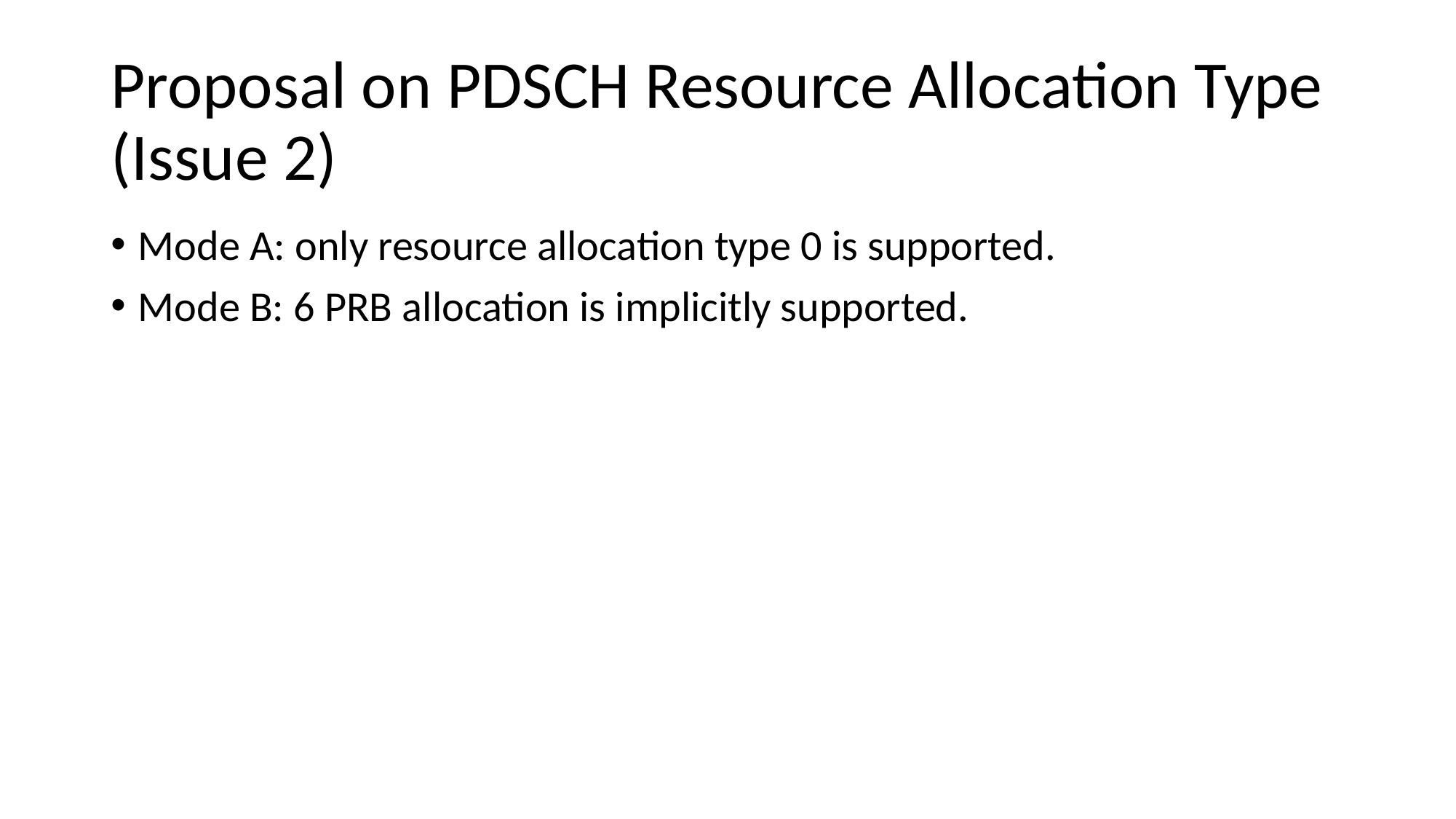

# Proposal on PDSCH Resource Allocation Type (Issue 2)
Mode A: only resource allocation type 0 is supported.
Mode B: 6 PRB allocation is implicitly supported.